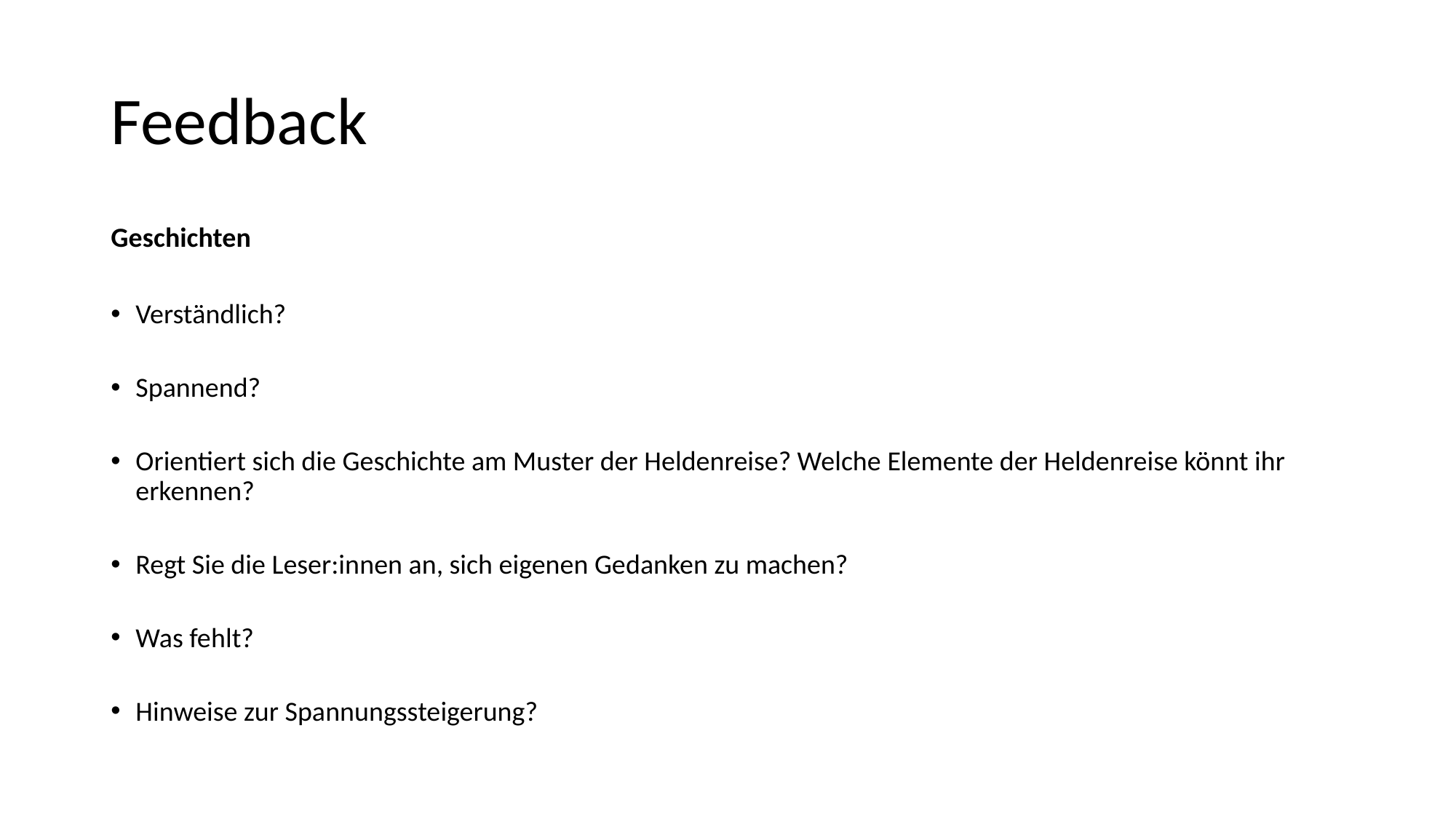

# Feedback
Geschichten
Verständlich?
Spannend?
Orientiert sich die Geschichte am Muster der Heldenreise? Welche Elemente der Heldenreise könnt ihr erkennen?
Regt Sie die Leser:innen an, sich eigenen Gedanken zu machen?
Was fehlt?
Hinweise zur Spannungssteigerung?